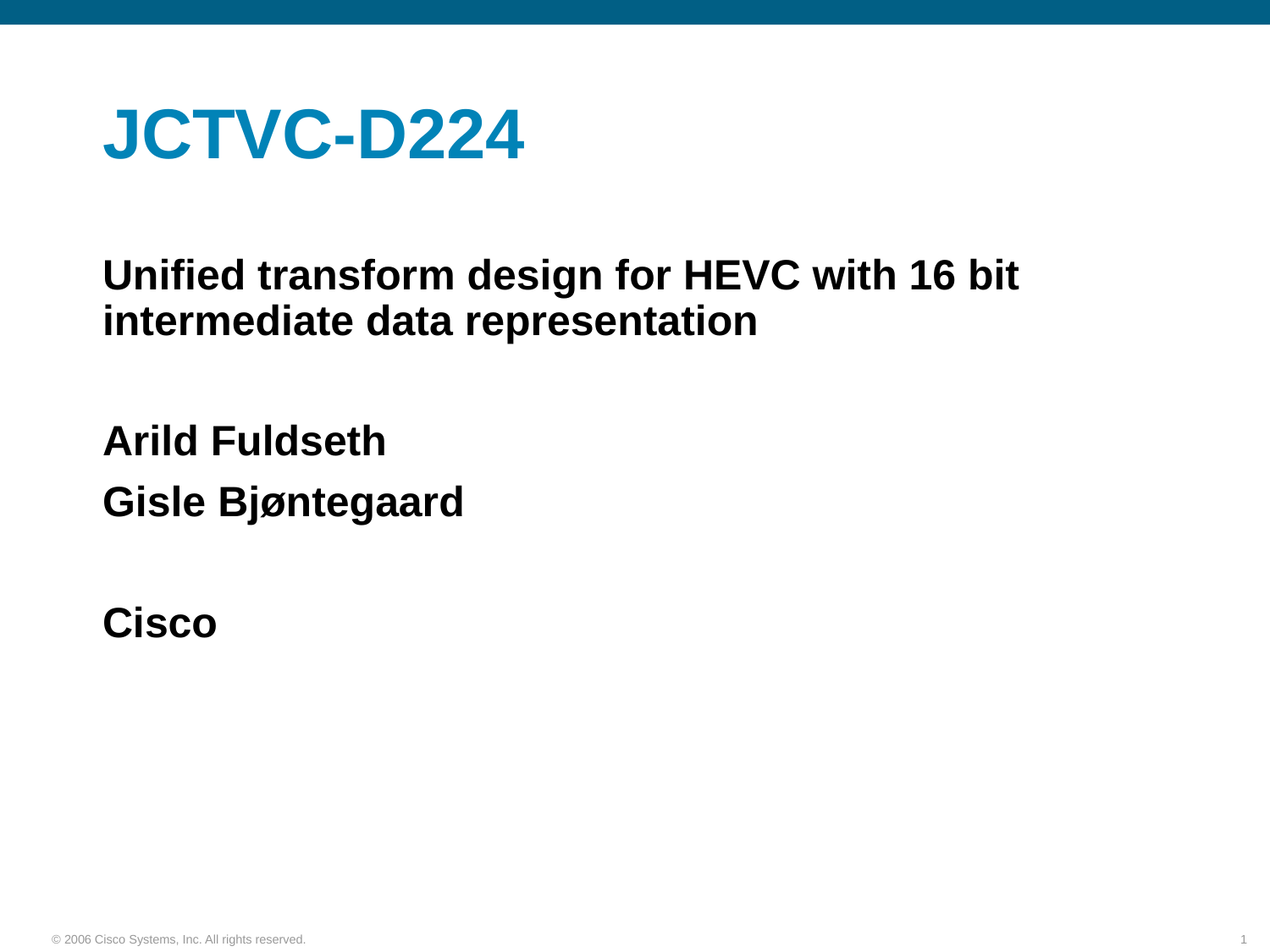

# JCTVC-D224
Unified transform design for HEVC with 16 bit intermediate data representation

Arild Fuldseth
Gisle Bjøntegaard

Cisco